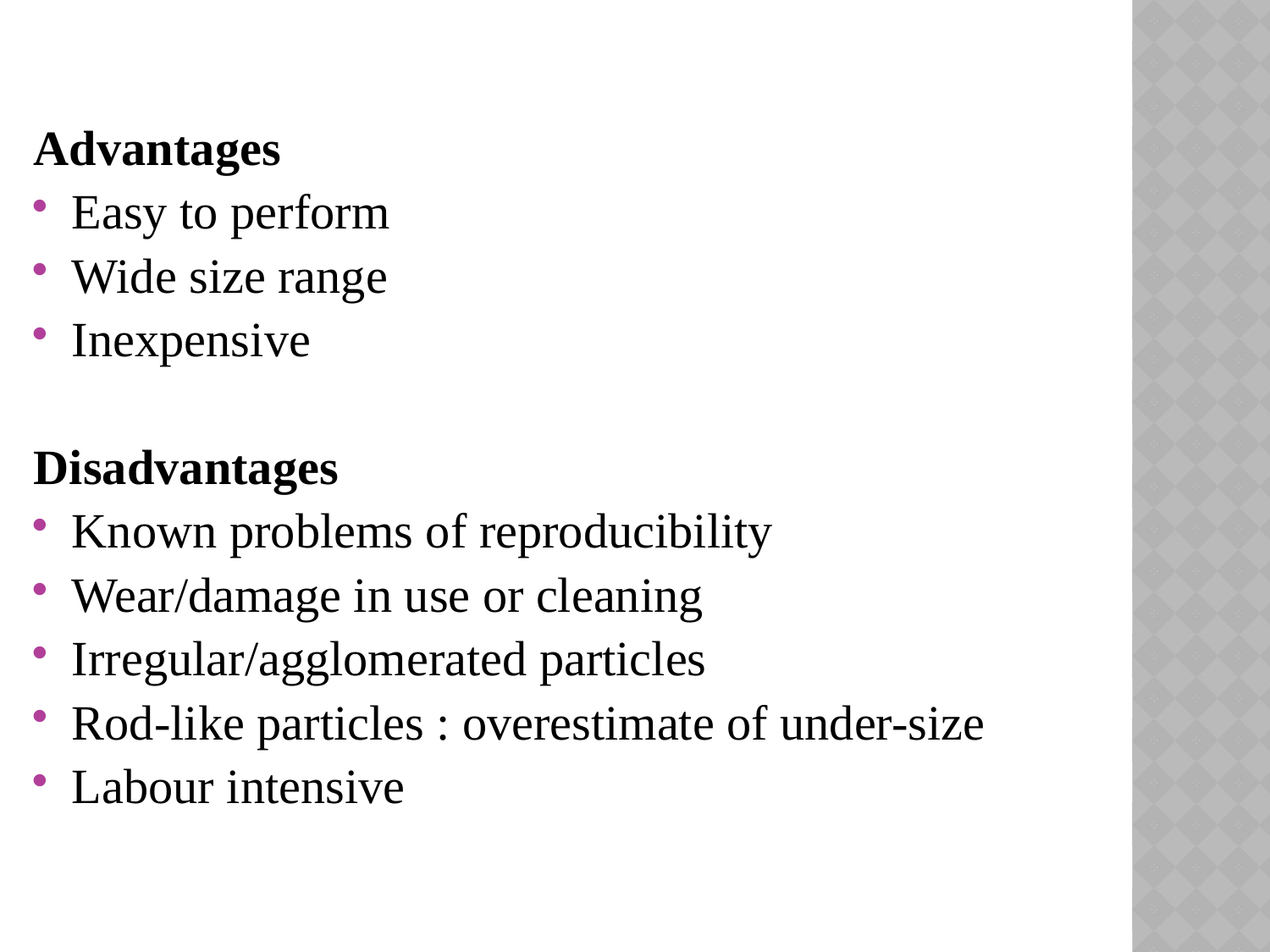

Advantages
Easy to perform
Wide size range
Inexpensive

Disadvantages
Known problems of reproducibility
Wear/damage in use or cleaning
Irregular/agglomerated particles
Rod-like particles : overestimate of under-size
Labour intensive